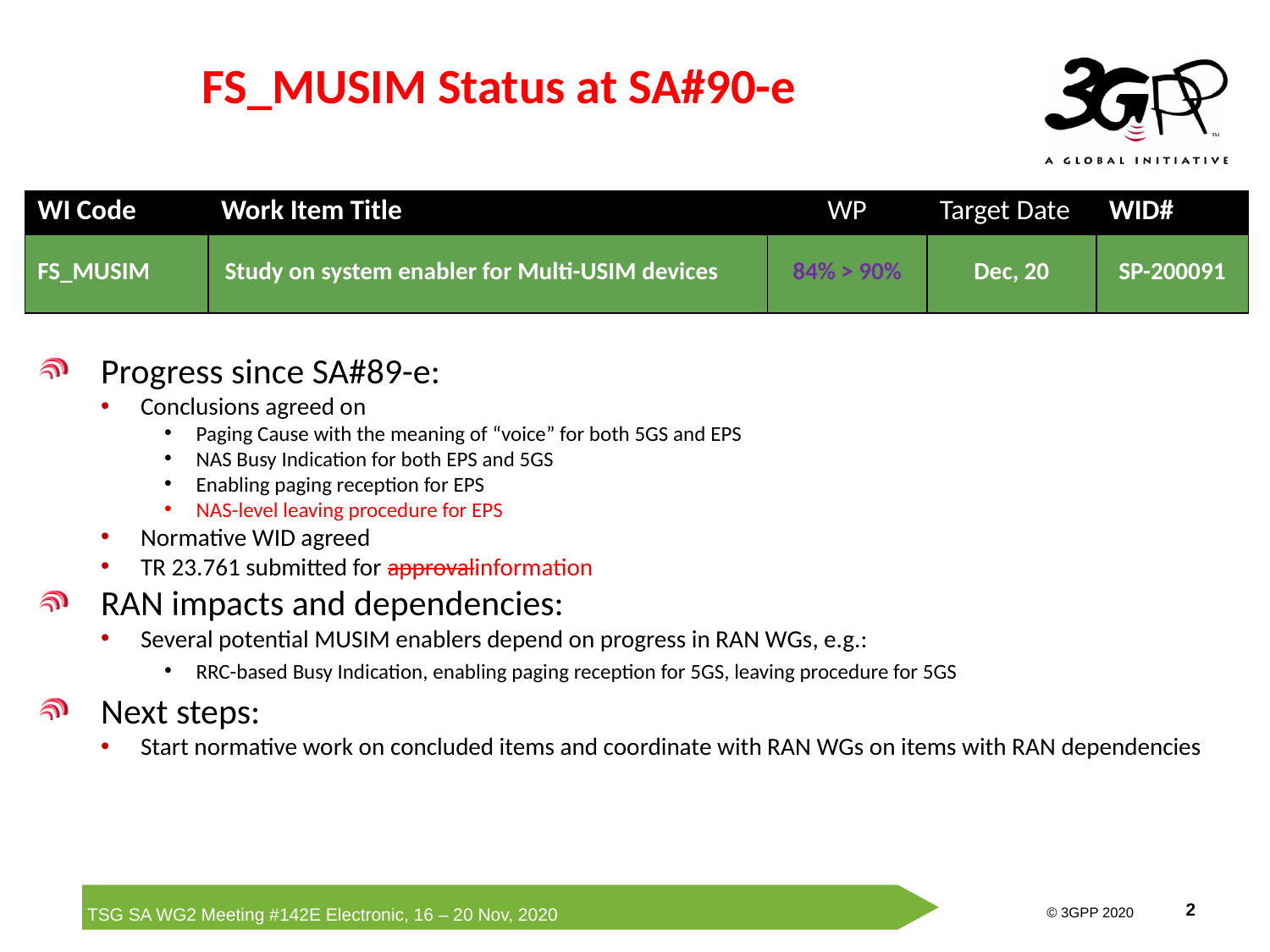

# FS_MUSIM Status at SA#90-e
| WI Code | Work Item Title | WP | Target Date | WID# |
| --- | --- | --- | --- | --- |
| FS\_MUSIM | Study on system enabler for Multi-USIM devices | 84% > 90% | Dec, 20 | SP-200091 |
Progress since SA#89-e:
Conclusions agreed on
Paging Cause with the meaning of “voice” for both 5GS and EPS
NAS Busy Indication for both EPS and 5GS
Enabling paging reception for EPS
NAS-level leaving procedure for EPS
Normative WID agreed
TR 23.761 submitted for approvalinformation
RAN impacts and dependencies:
Several potential MUSIM enablers depend on progress in RAN WGs, e.g.:
RRC-based Busy Indication, enabling paging reception for 5GS, leaving procedure for 5GS
Next steps:
Start normative work on concluded items and coordinate with RAN WGs on items with RAN dependencies